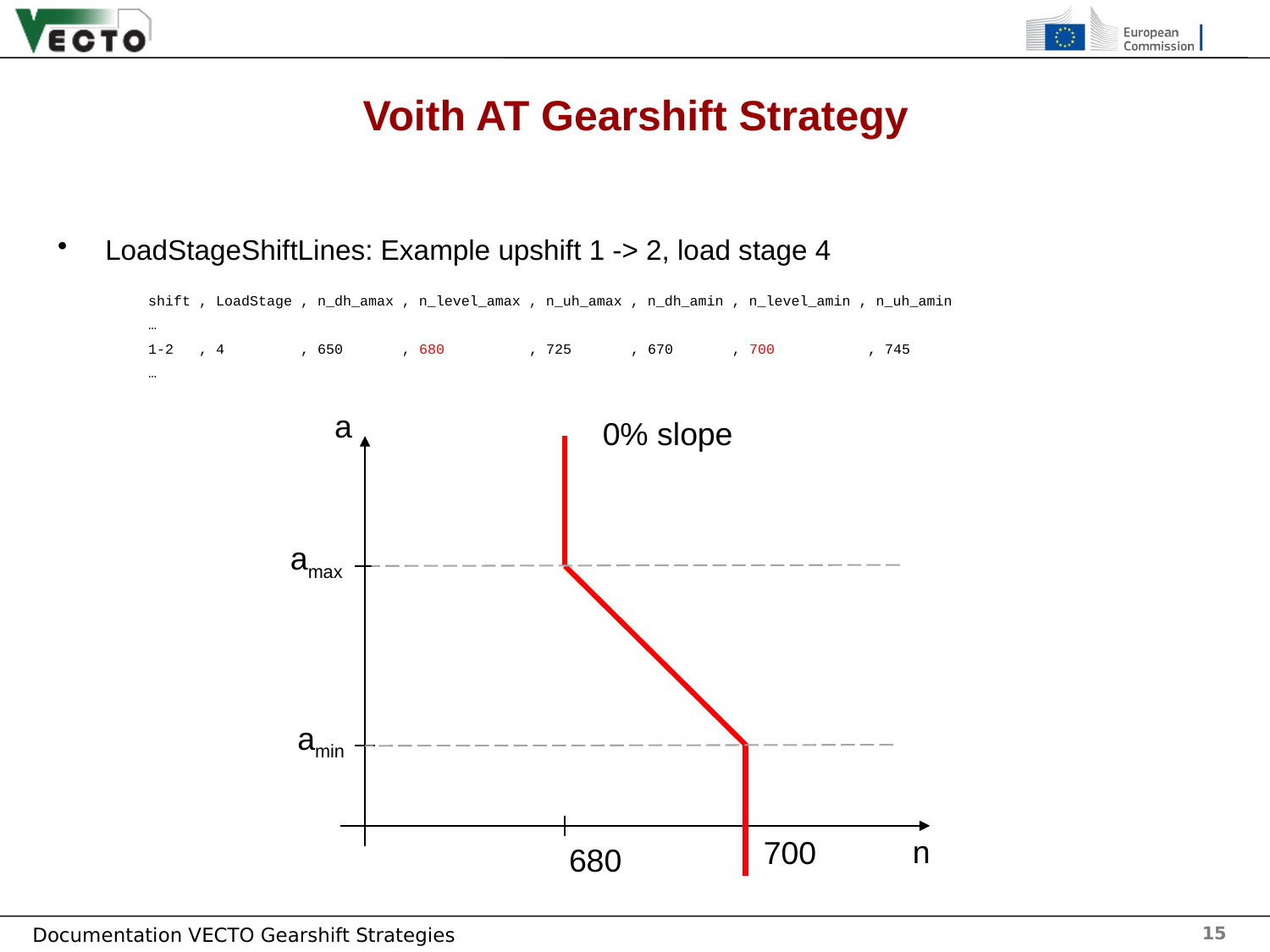

# Voith AT Gearshift Strategy
LoadStageShiftLines: Example upshift 1 -> 2, load stage 4
shift , LoadStage , n_dh_amax , n_level_amax , n_uh_amax , n_dh_amin , n_level_amin , n_uh_amin
…
1-2   , 4         , 650       , 680          , 725       , 670       , 700           , 745
…
a
amax
amin
n
680
0% slope
700